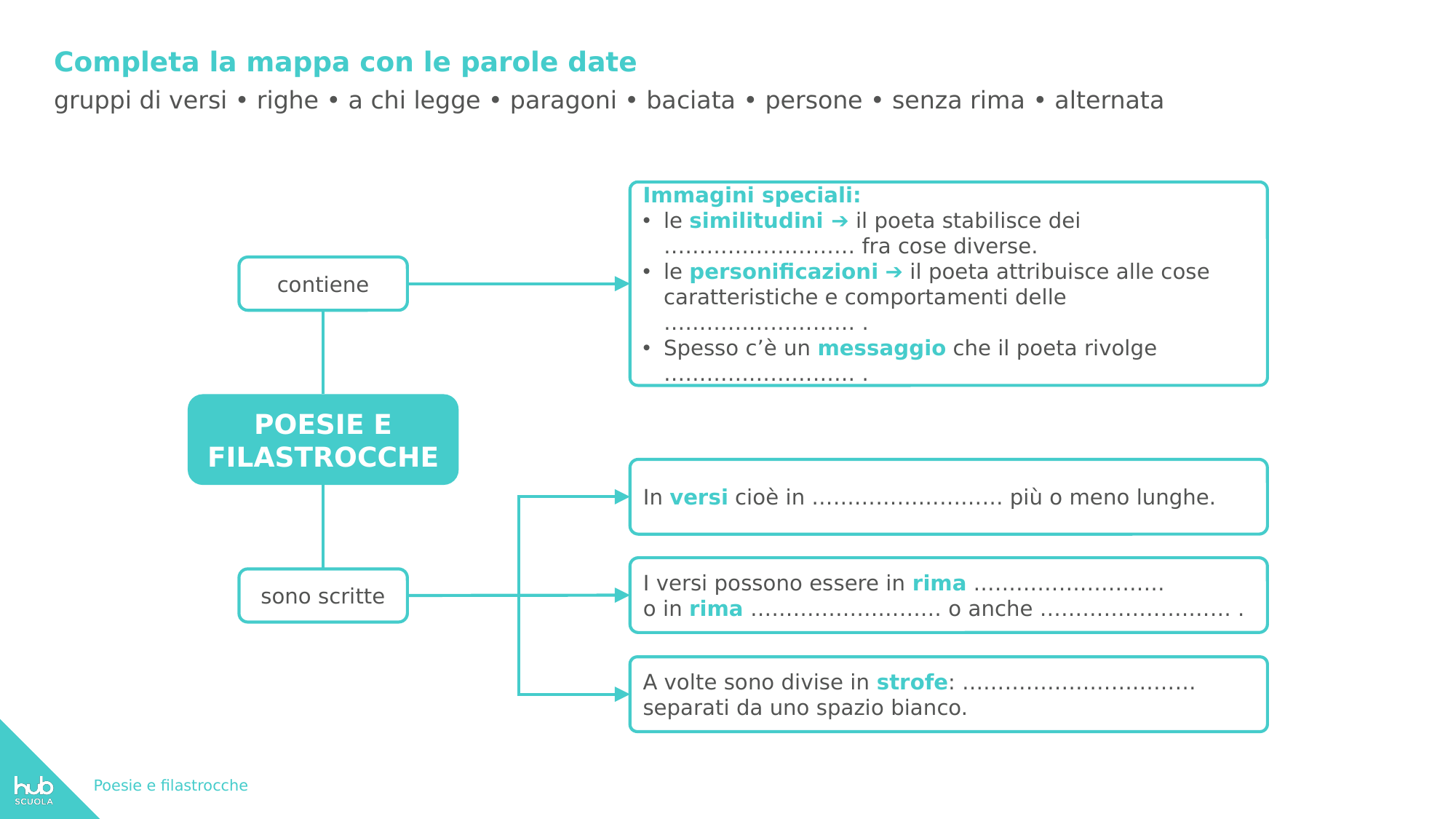

Completa la mappa con le parole date
gruppi di versi • righe • a chi legge • paragoni • baciata • persone • senza rima • alternata
Immagini speciali:
le similitudini ➔ il poeta stabilisce dei ……………………… fra cose diverse.
le personificazioni ➔ il poeta attribuisce alle cose caratteristiche e comportamenti delle ……………………… .
Spesso c’è un messaggio che il poeta rivolge ……………………… .
contiene
POESIE E FILASTROCCHE
In versi cioè in ……………………… più o meno lunghe.
I versi possono essere in rima ………………………
o in rima ……………………… o anche ……………………… .
sono scritte
A volte sono divise in strofe: …………………………… separati da uno spazio bianco.
Inizio ➔ presenta la ……………………… .